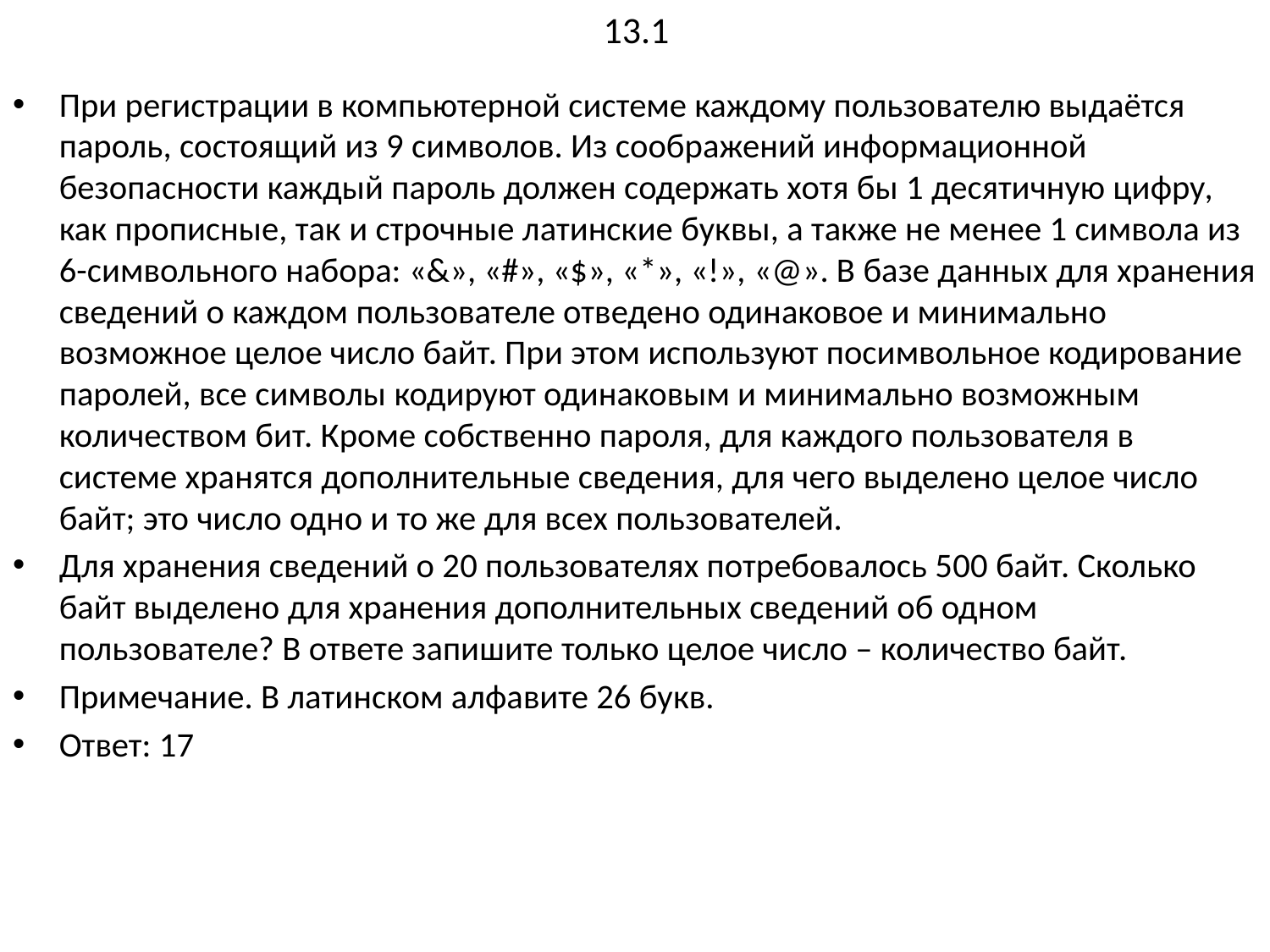

# 13.1
При регистрации в компьютерной системе каждому пользователю выдаётся пароль, состоящий из 9 символов. Из соображений информационной безопасности каждый пароль должен содержать хотя бы 1 десятичную цифру, как прописные, так и строчные латинские буквы, а также не менее 1 символа из 6-символьного набора: «&», «#», «$», «*», «!», «@». В базе данных для хранения сведений о каждом пользователе отведено одинаковое и минимально возможное целое число байт. При этом используют посимвольное кодирование паролей, все символы кодируют одинаковым и минимально возможным количеством бит. Кроме собственно пароля, для каждого пользователя в системе хранятся дополнительные сведения, для чего выделено целое число байт; это число одно и то же для всех пользователей.
Для хранения сведений о 20 пользователях потребовалось 500 байт. Сколько байт выделено для хранения дополнительных сведений об одном пользователе? В ответе запишите только целое число – количество байт.
Примечание. В латинском алфавите 26 букв.
Ответ: 17